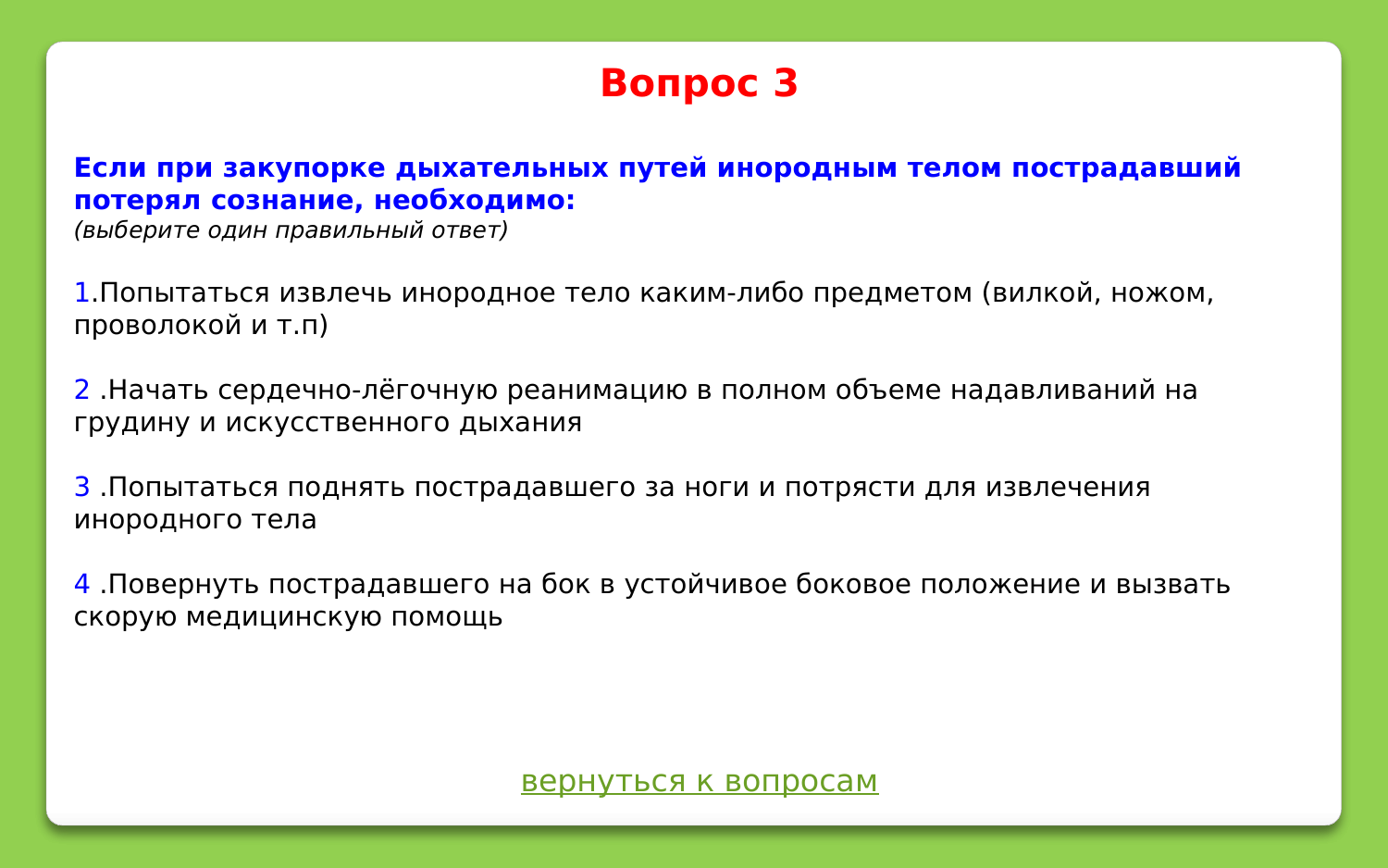

Вопрос 3

Если при закупорке дыхательных путей инородным телом пострадавший потерял сознание, необходимо:
(выберите один правильный ответ)

1.Попытаться извлечь инородное тело каким-либо предметом (вилкой, ножом, проволокой и т.п)

2 .Начать сердечно-лёгочную реанимацию в полном объеме надавливаний на грудину и искусственного дыхания

3 .Попытаться поднять пострадавшего за ноги и потрясти для извлечения инородного тела

4 .Повернуть пострадавшего на бок в устойчивое боковое положение и вызвать скорую медицинскую помощь

вернуться к вопросам